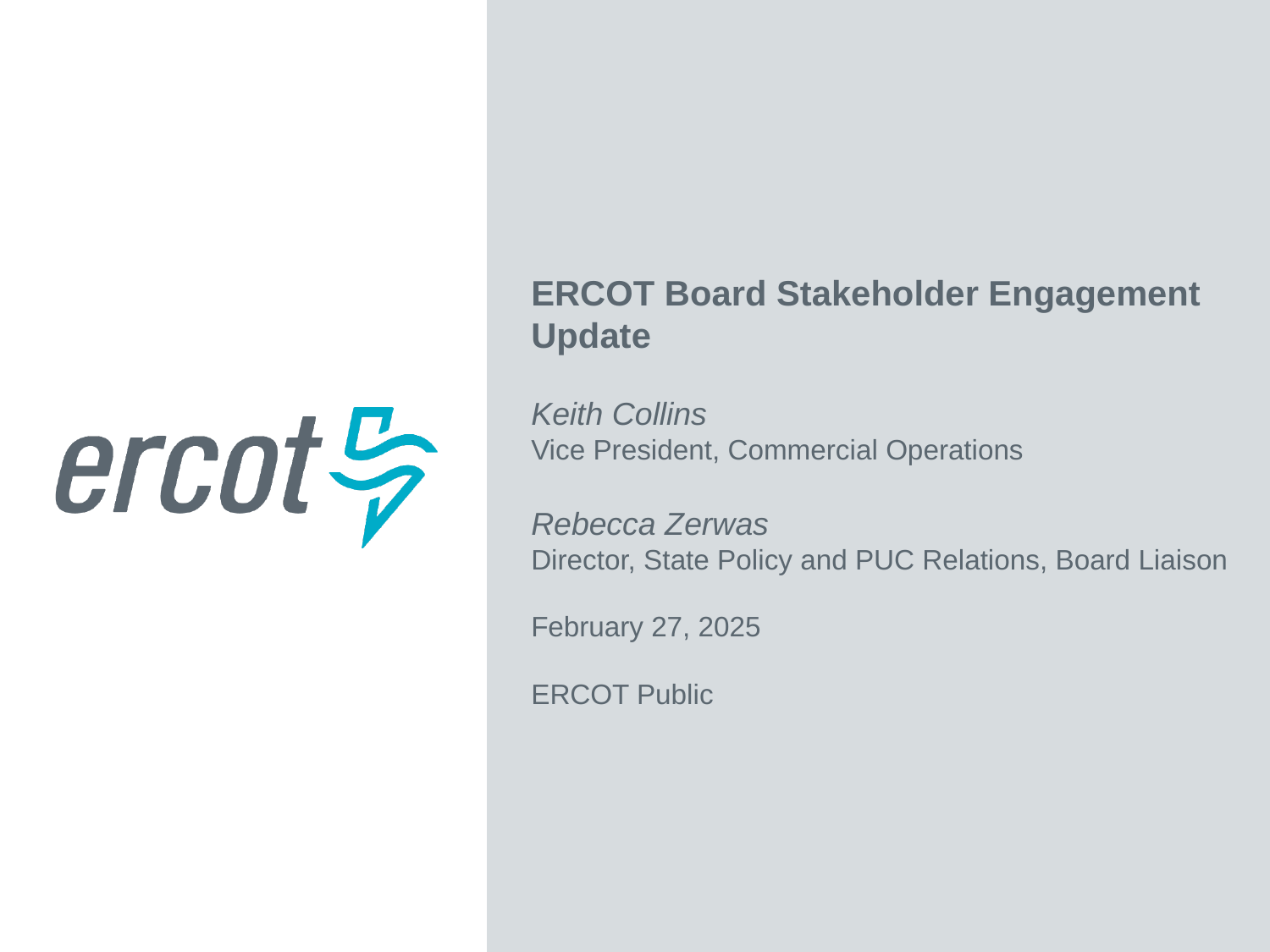

ERCOT Board Stakeholder Engagement Update

Keith Collins
Vice President, Commercial Operations

Rebecca Zerwas
Director, State Policy and PUC Relations, Board Liaison

February 27, 2025

ERCOT Public